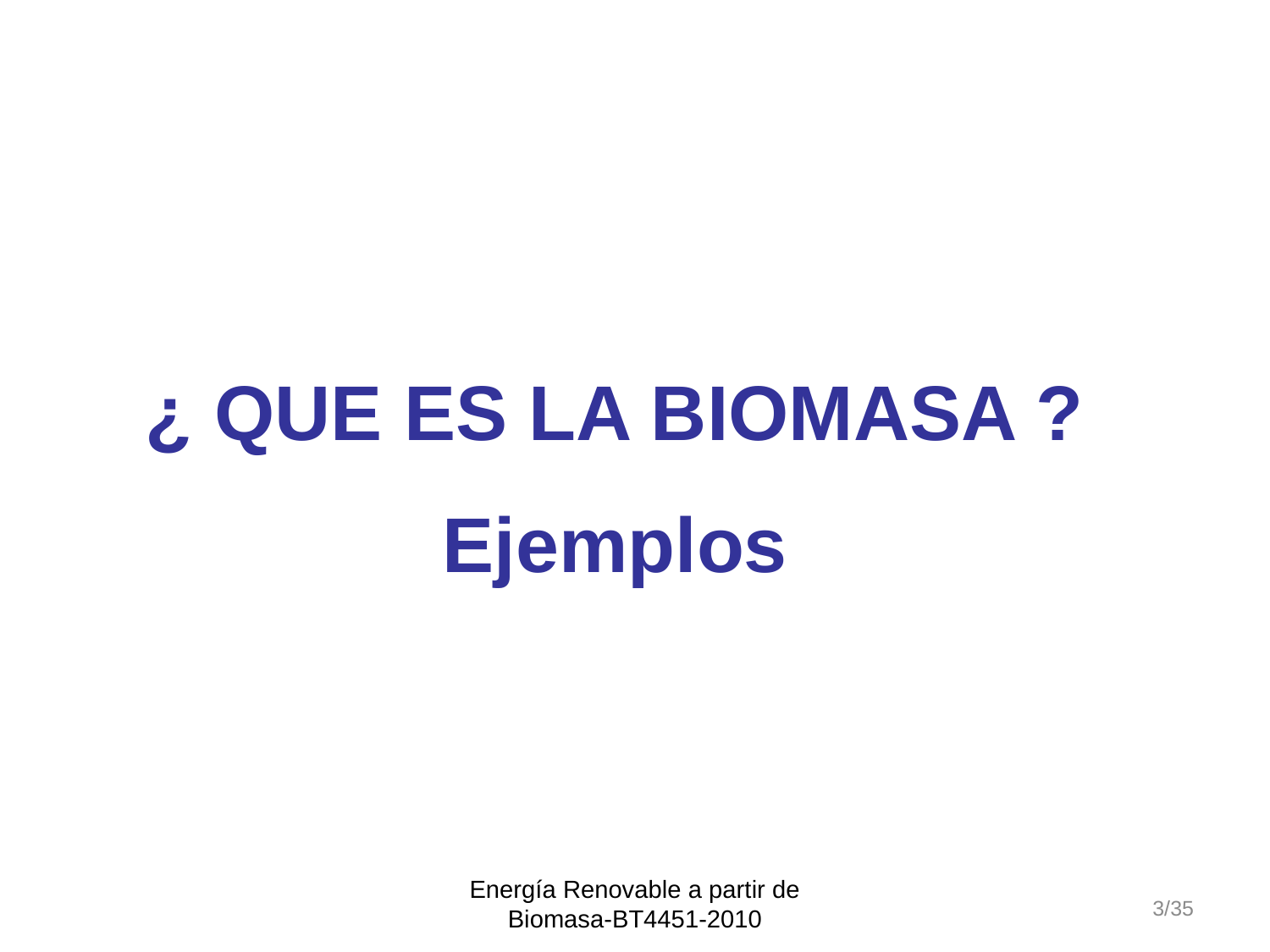

¿ QUE ES LA BIOMASA ?
Ejemplos
Energía Renovable a partir de Biomasa-BT4451-2010
3/35